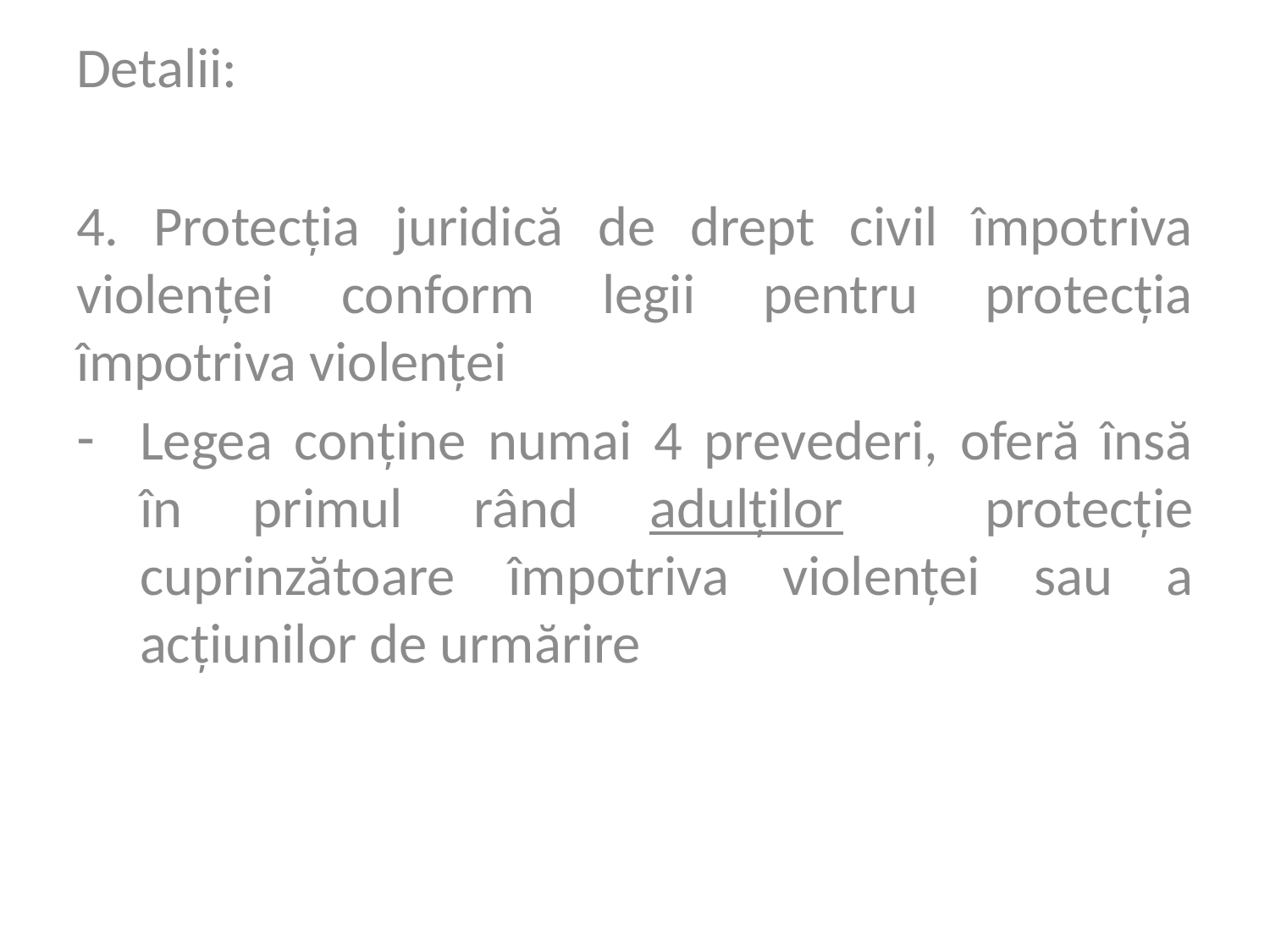

Detalii:

4. Protecția juridică de drept civil împotriva violenței conform legii pentru protecția împotriva violenței
Legea conține numai 4 prevederi, oferă însă în primul rând adulților  protecție cuprinzătoare împotriva violenței sau a acțiunilor de urmărire